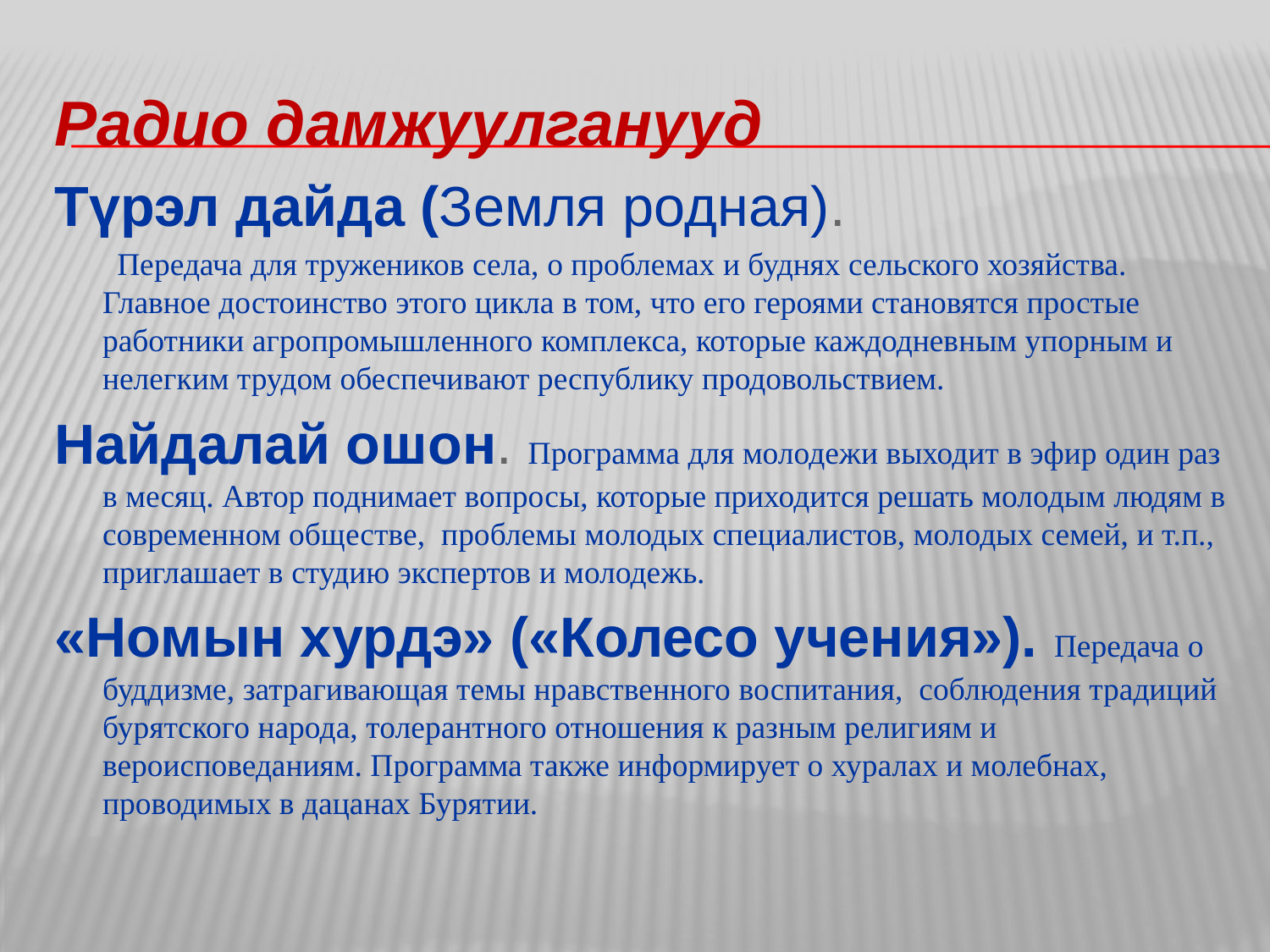

Радио дамжуулганууд
Түрэл дайда (Земля родная).
       Передача для тружеников села, о проблемах и буднях сельского хозяйства. Главное достоинство этого цикла в том, что его героями становятся простые работники агропромышленного комплекса, которые каждодневным упорным и нелегким трудом обеспечивают республику продовольствием.
Найдалай ошон. Программа для молодежи выходит в эфир один раз в месяц. Автор поднимает вопросы, которые приходится решать молодым людям в современном обществе,  проблемы молодых специалистов, молодых семей, и т.п., приглашает в студию экспертов и молодежь.
«Номын хyрдэ» («Колесо учения»). Передача о буддизме, затрагивающая темы нравственного воспитания,  соблюдения традиций бурятского народа, толерантного отношения к разным религиям и вероисповеданиям. Программа также информирует о хуралах и молебнах, проводимых в дацанах Бурятии.